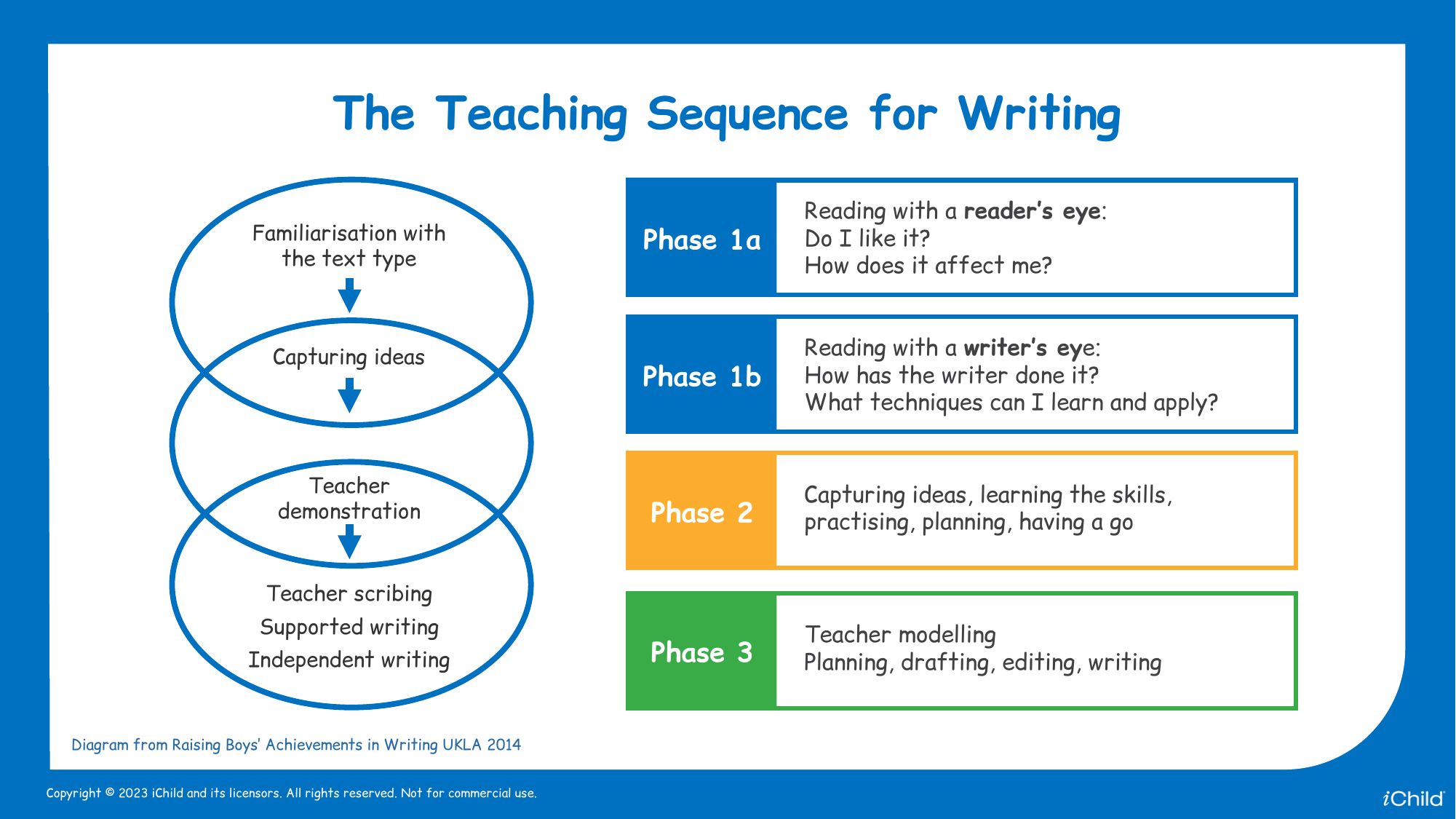

The Teaching Sequence for Writing

Familiarisation with
the text type

Capturing ideas

Teacher
demonstration
Teacher scribing
Supported writing
Independent writing

Phase 1a
Reading with a reader’s eye:
Do I like it?
How does it affect me?

Phase 1b
Reading with a writer’s eye:
How has the writer done it?
What techniques can I learn and apply?

Phase 2
Capturing ideas, learning the skills, practising, planning, having a go

Phase 3
Teacher modelling
Planning, drafting, editing, writing
Diagram from Raising Boys’ Achievements in Writing UKLA 2014
Copyright © 2023 iChild and its licensors. All rights reserved. Not for commercial use.